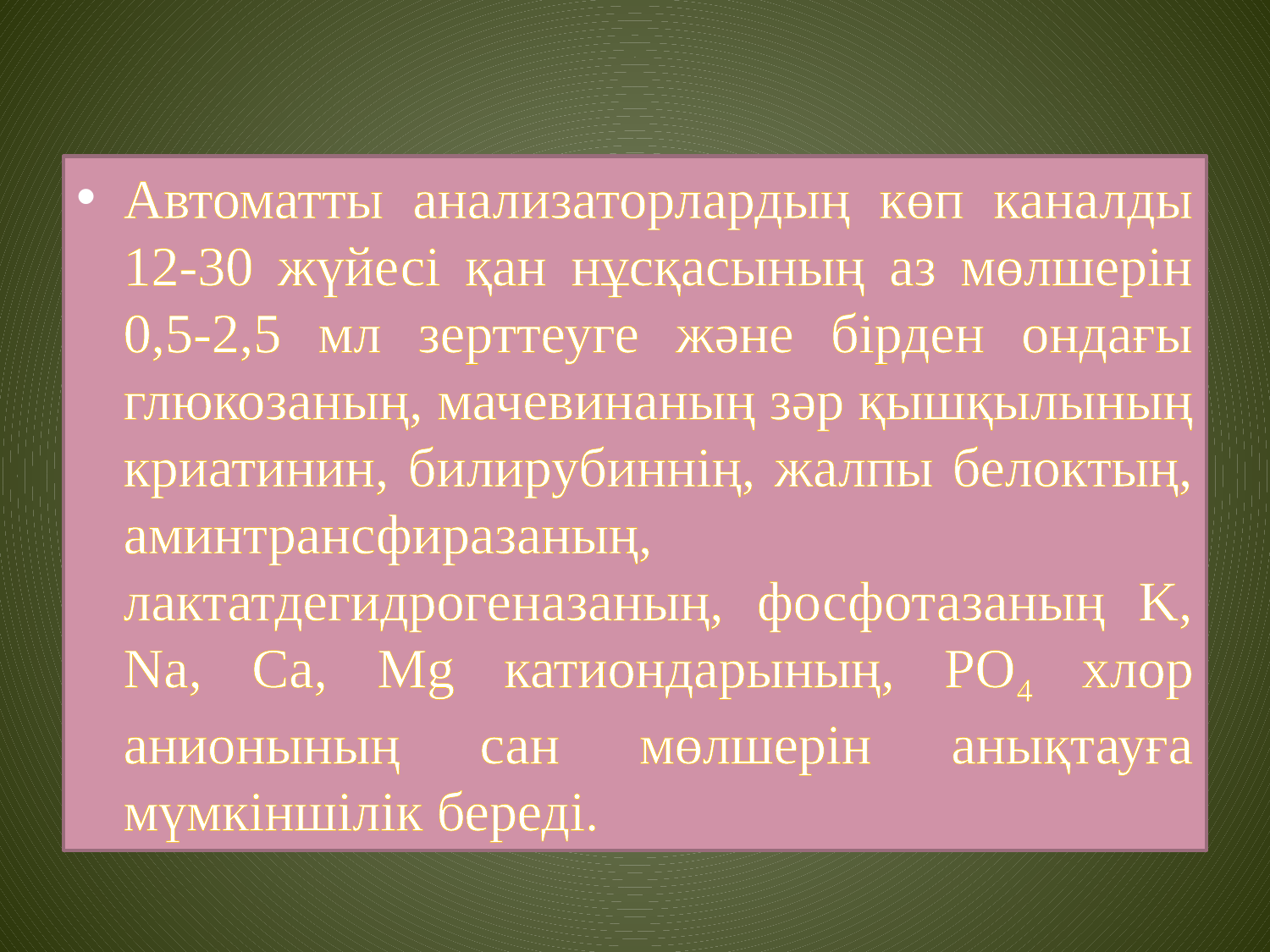

Автоматты анализаторлардың көп каналды 12-30 жүйесі қан нұсқасының аз мөлшерін 0,5-2,5 мл зерттеуге және бірден ондағы глюкозаның, мачевинаның зәр қышқылының криатинин, билирубиннің, жалпы белоктың, аминтрансфиразаның, лактатдегидрогеназаның, фосфотазаның K, Na, Ca, Mg катиондарының, PO4 хлор анионының сан мөлшерін анықтауға мүмкіншілік береді.